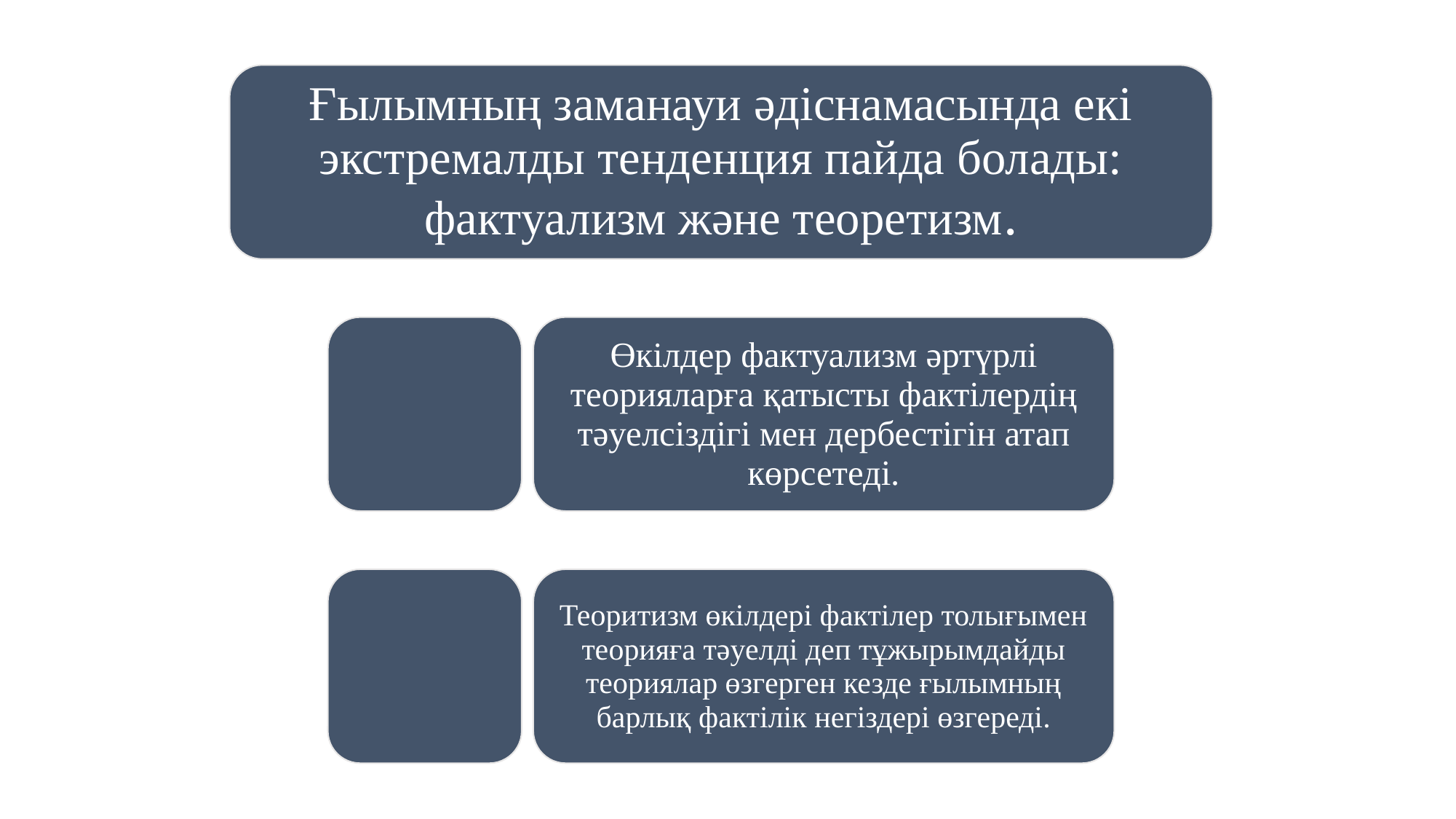

Ғылымның заманауи әдіснамасында екі экстремалды тенденция пайда болады: фактуализм және теоретизм.
Өкілдер фактуализм әртүрлі теорияларға қатысты фактілердің тәуелсіздігі мен дербестігін атап көрсетеді.
Теоритизм өкілдері фактілер толығымен теорияға тәуелді деп тұжырымдайды теориялар өзгерген кезде ғылымның барлық фактілік негіздері өзгереді.